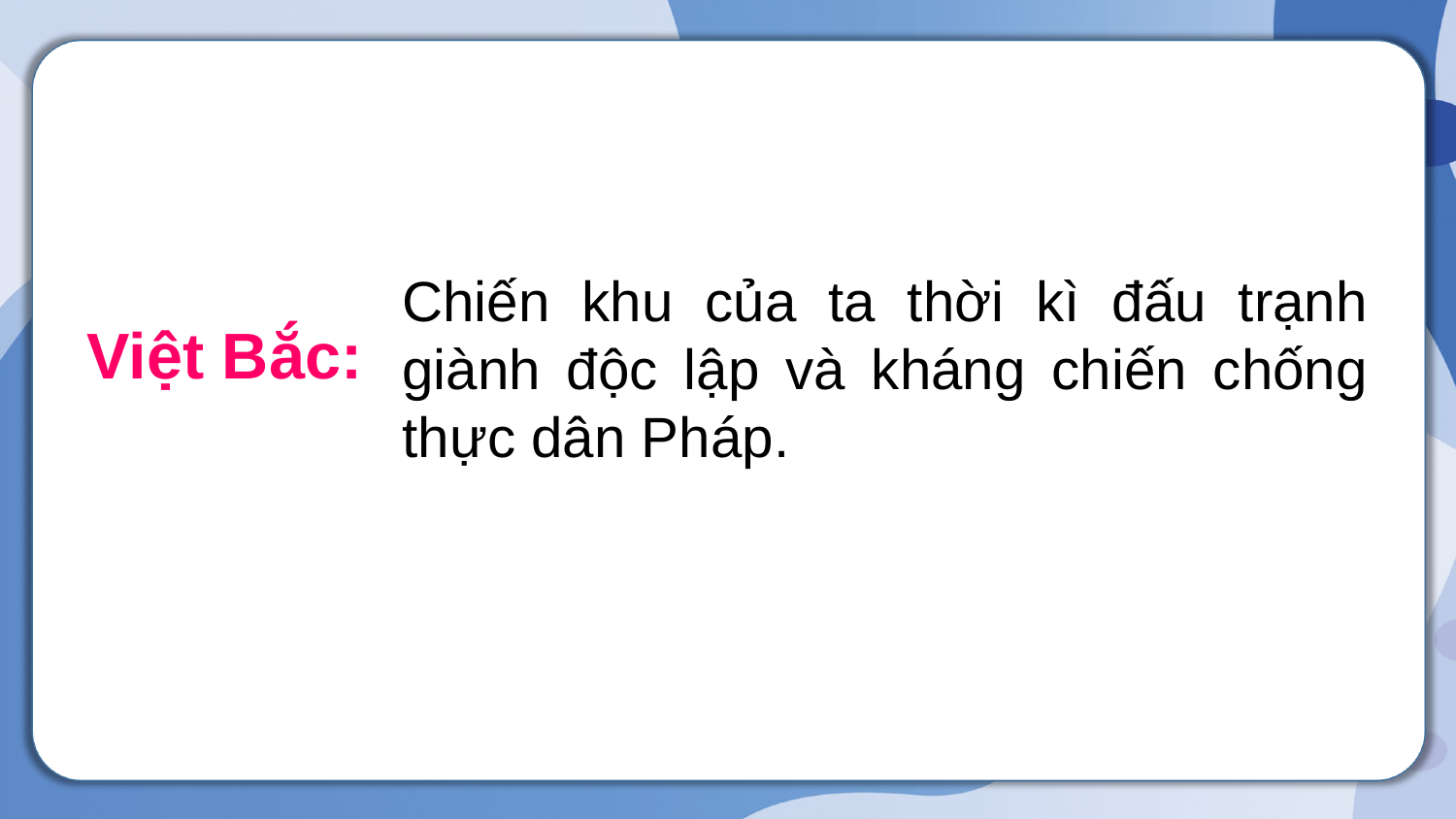

Chiến khu của ta thời kì đấu trạnh giành độc lập và kháng chiến chống thực dân Pháp.
Việt Bắc: